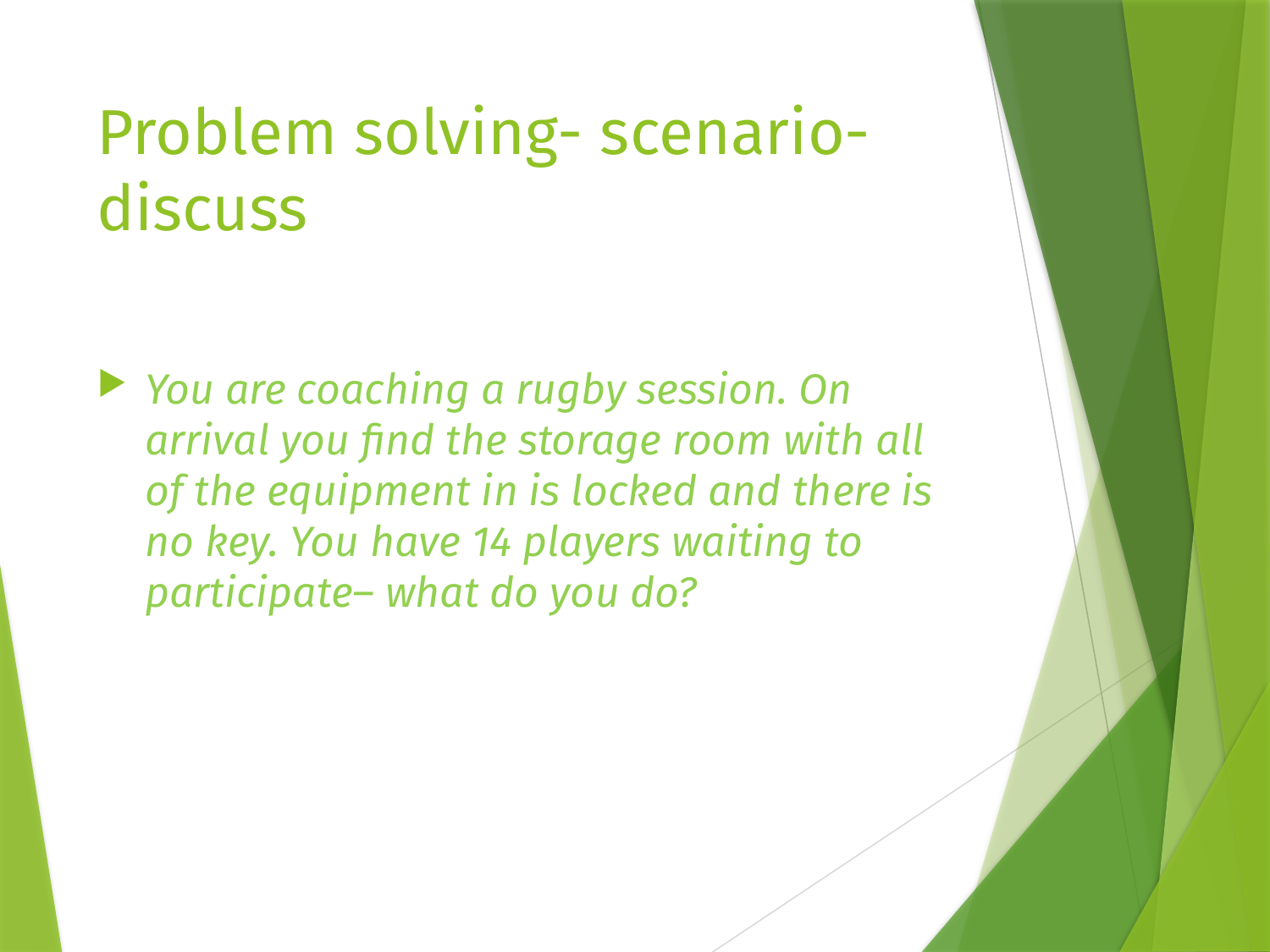

# Problem solving- scenario- discuss

You are coaching a rugby session. On arrival you find the storage room with all of the equipment in is locked and there is no key. You have 14 players waiting to participate– what do you do?